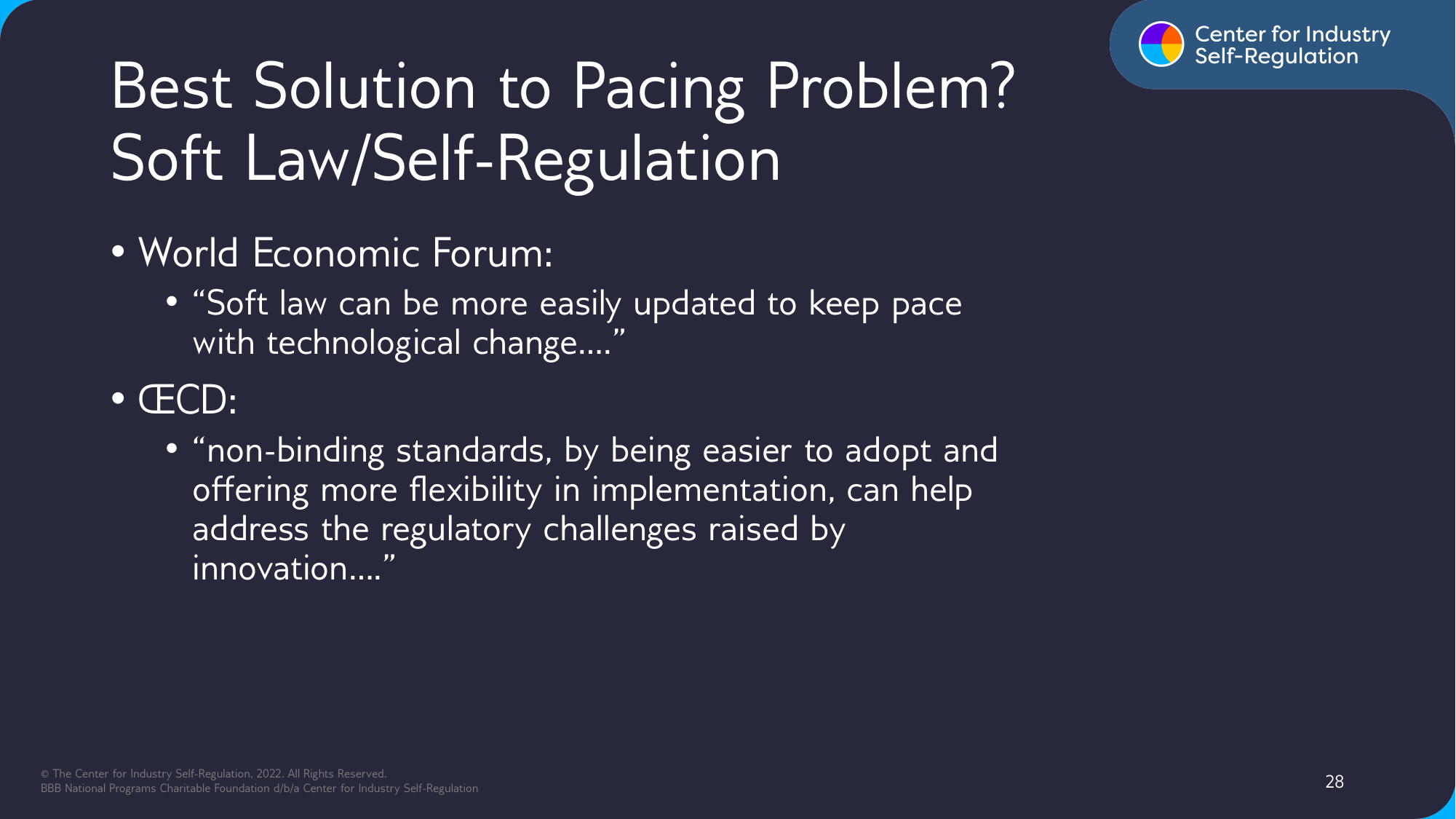

# Best Solution to Pacing Problem? Soft Law/Self-Regulation
World Economic Forum:
“Soft law can be more easily updated to keep pace with technological change….”
OECD:
“non-binding standards, by being easier to adopt and offering more flexibility in implementation, can help address the regulatory challenges raised by innovation….”

28